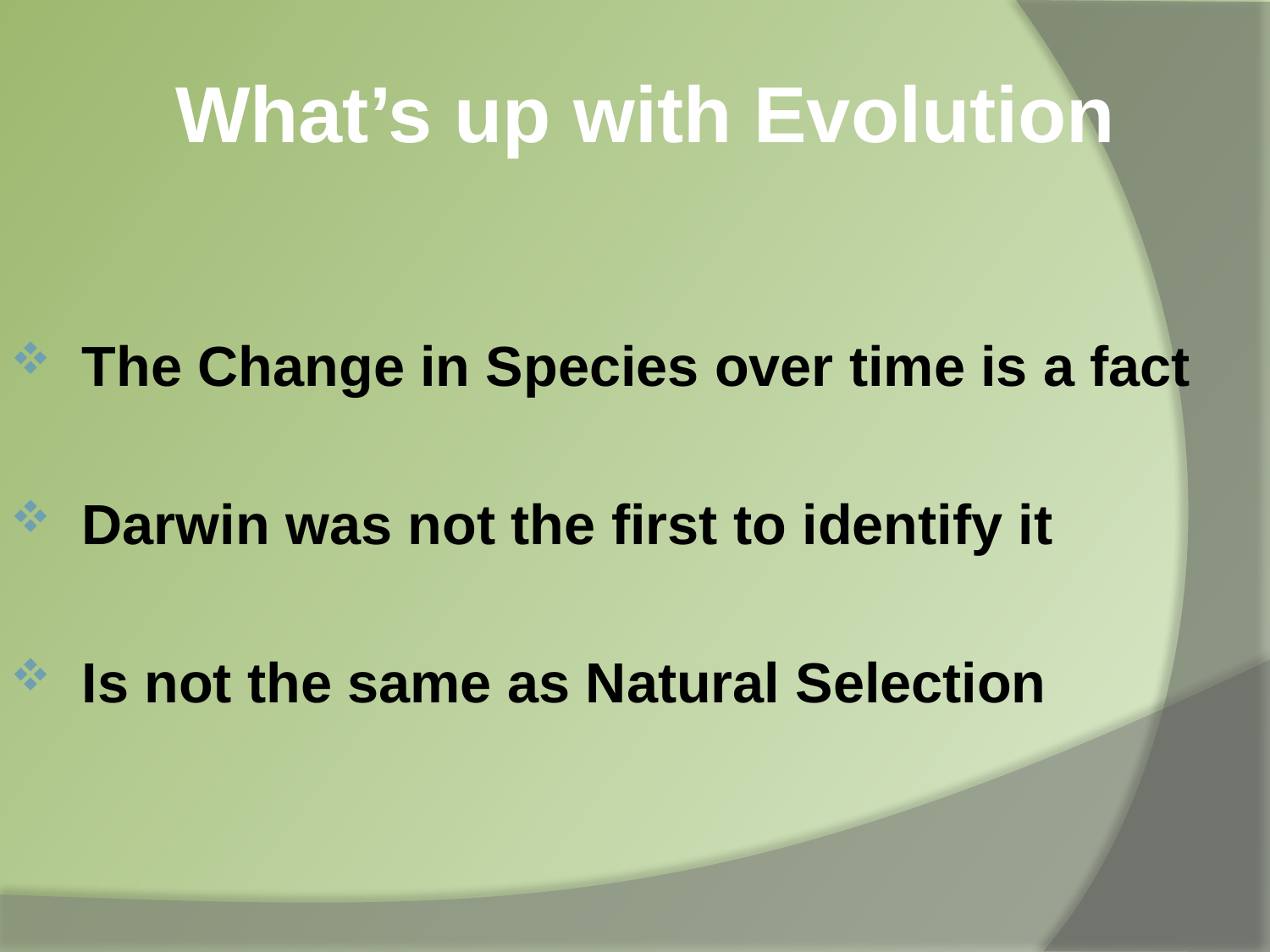

# What’s up with Evolution
The Change in Species over time is a fact

Darwin was not the first to identify it

Is not the same as Natural Selection